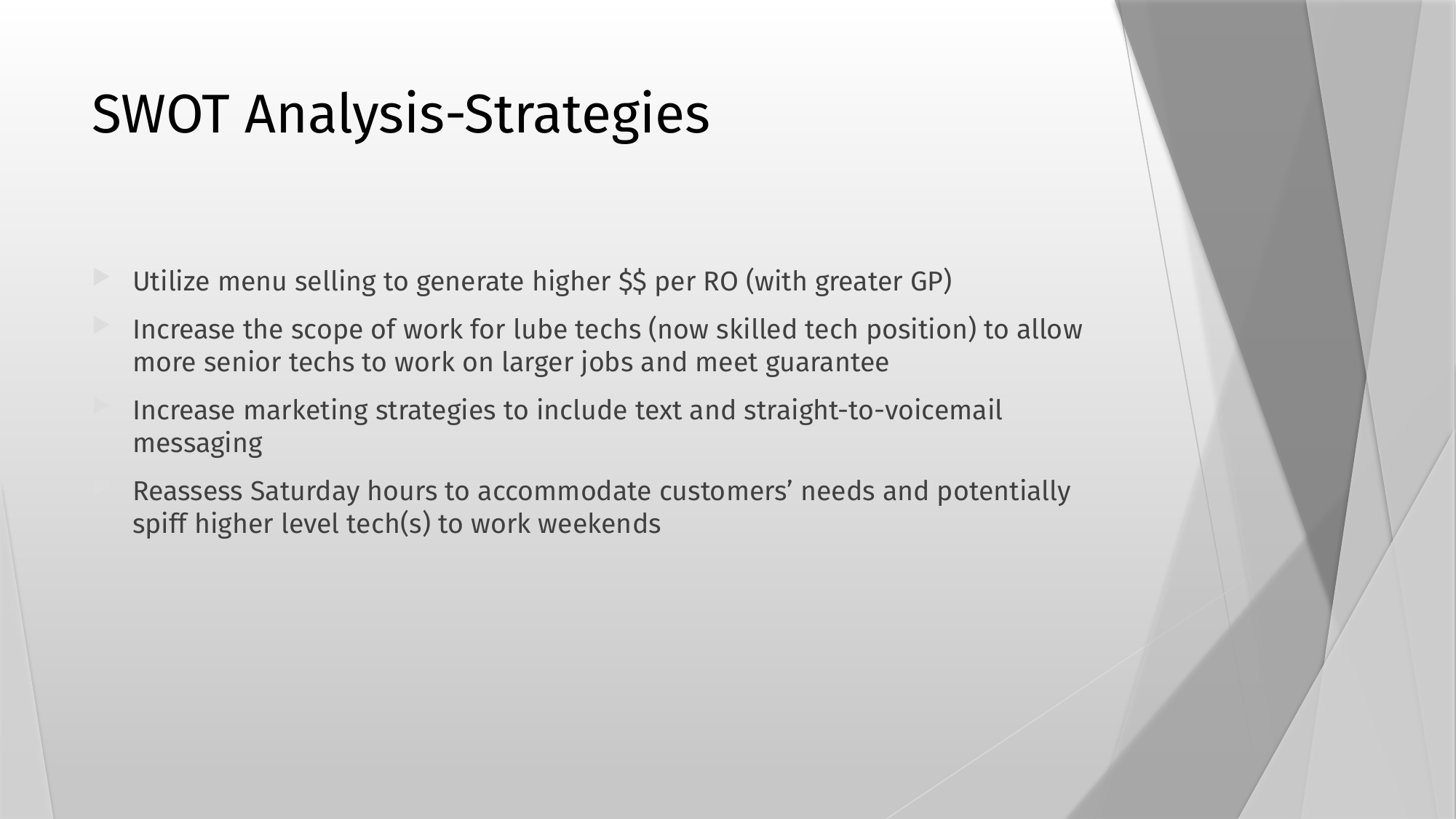

# SWOT Analysis-Strategies
Utilize menu selling to generate higher $$ per RO (with greater GP)
Increase the scope of work for lube techs (now skilled tech position) to allow more senior techs to work on larger jobs and meet guarantee
Increase marketing strategies to include text and straight-to-voicemail messaging
Reassess Saturday hours to accommodate customers’ needs and potentially spiff higher level tech(s) to work weekends